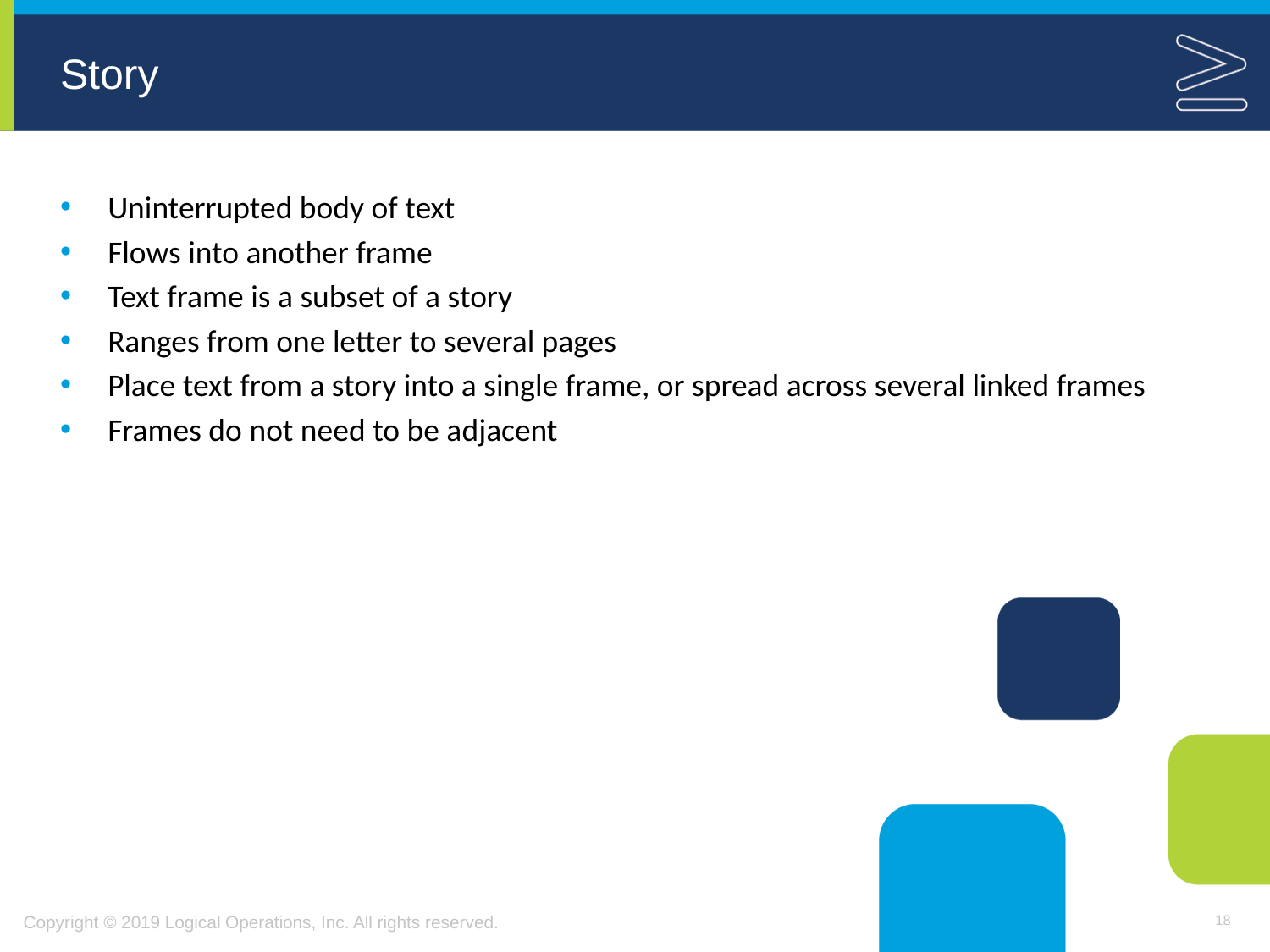

# Story
Uninterrupted body of text
Flows into another frame
Text frame is a subset of a story
Ranges from one letter to several pages
Place text from a story into a single frame, or spread across several linked frames
Frames do not need to be adjacent
18